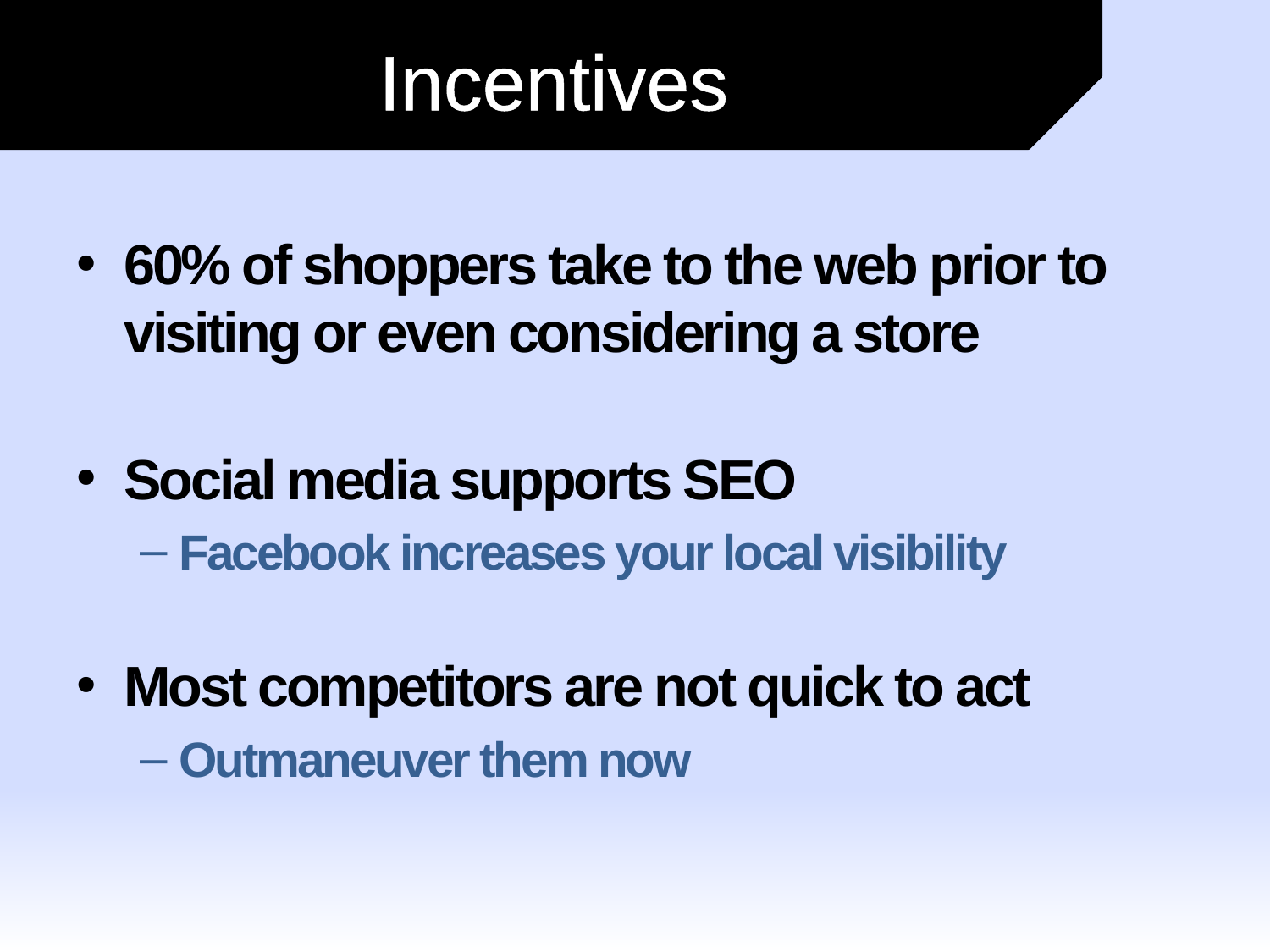

# Incentives
60% of shoppers take to the web prior to visiting or even considering a store
Social media supports SEO
Facebook increases your local visibility
Most competitors are not quick to act
Outmaneuver them now